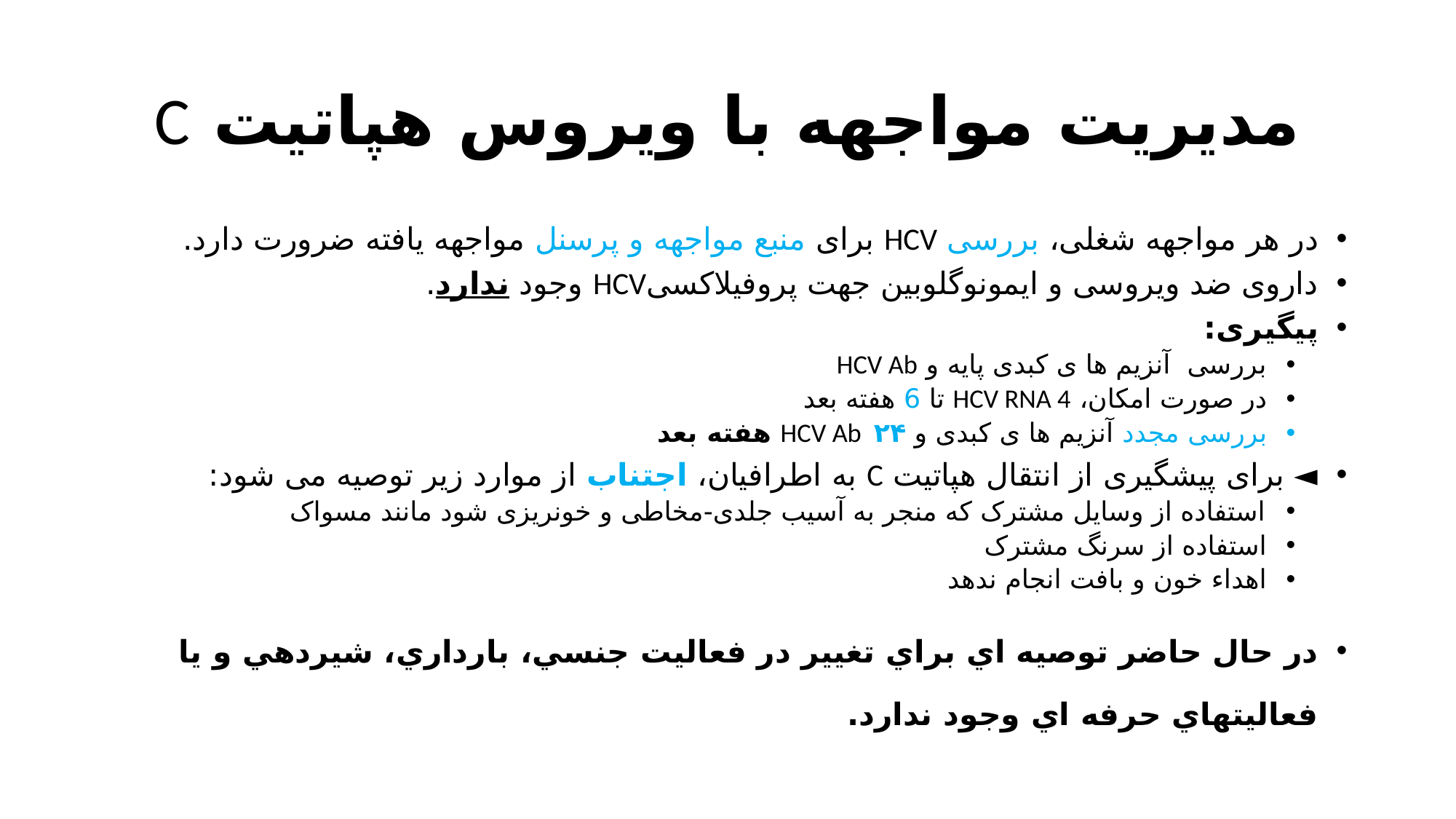

# مدیریت مواجهه با ویروس هپاتیت C
در هر مواجهه شغلی، بررسی HCV برای منبع مواجهه و پرسنل مواجهه یافته ضرورت دارد.
داروی ضد ویروسی و ایمونوگلوبین جهت پروفیلاکسیHCV وجود ندارد.
پیگیری:
بررسی  آنزیم ها ی کبدی پایه و HCV Ab
در صورت امکان، HCV RNA 4 تا 6 هفته بعد
بررسی مجدد آنزیم ها ی کبدی و HCV Ab  ۲۴ هفته بعد
◄ برای پیشگیری از انتقال هپاتیت C به اطرافیان، اجتناب از موارد زیر توصیه می شود:
استفاده از وسایل مشترک که منجر به آسیب جلدی-مخاطی و خونریزی شود مانند مسواک
استفاده از سرنگ مشترک
اهداء خون و بافت انجام ندهد
در حال حاضر توصيه اي براي تغيير در فعاليت جنسي، بارداري، شيردهي و يا فعاليتهاي حرفه اي وجود ندارد.